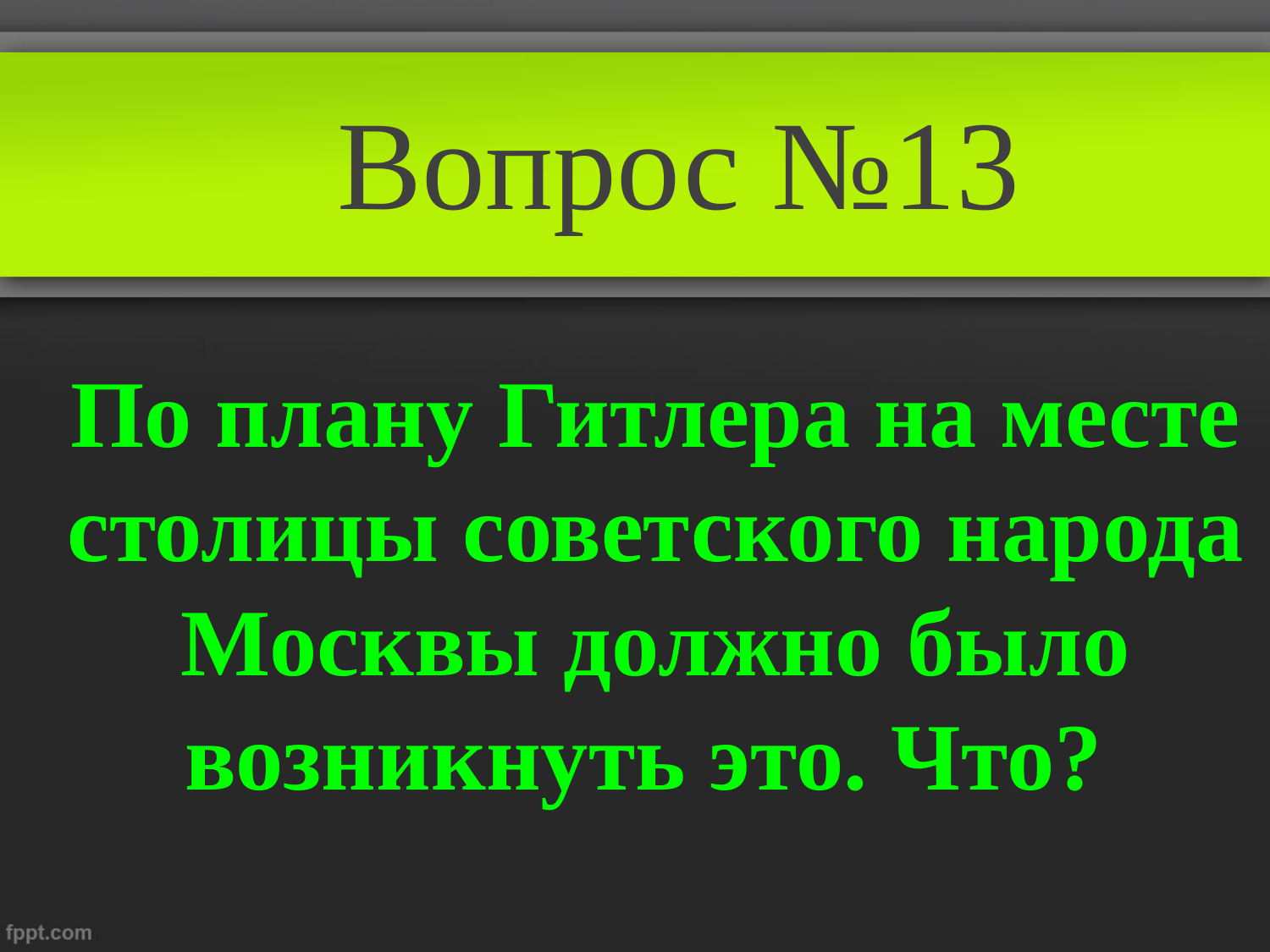

Вопрос №13
По плану Гитлера на месте столицы советского народа Москвы должно было возникнуть это. Что?